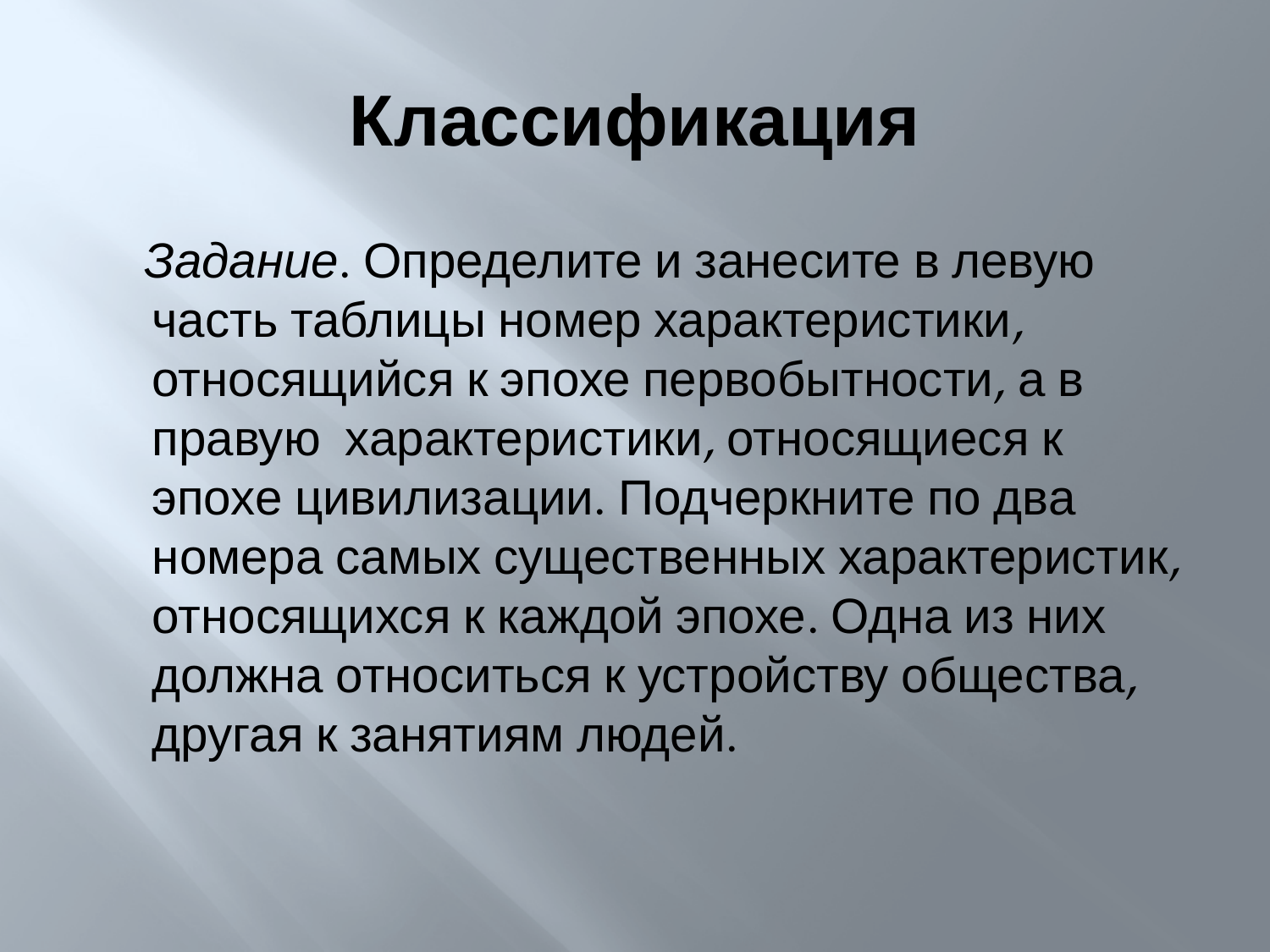

# Классификация
    Задание. Определите и занесите в левую часть таблицы номер характеристики, относящийся к эпохе первобытности, а в правую  характеристики, относящиеся к эпохе цивилизации. Подчеркните по два номера самых существенных характеристик, относящихся к каждой эпохе. Одна из них должна относиться к устройству общества, другая к занятиям людей.